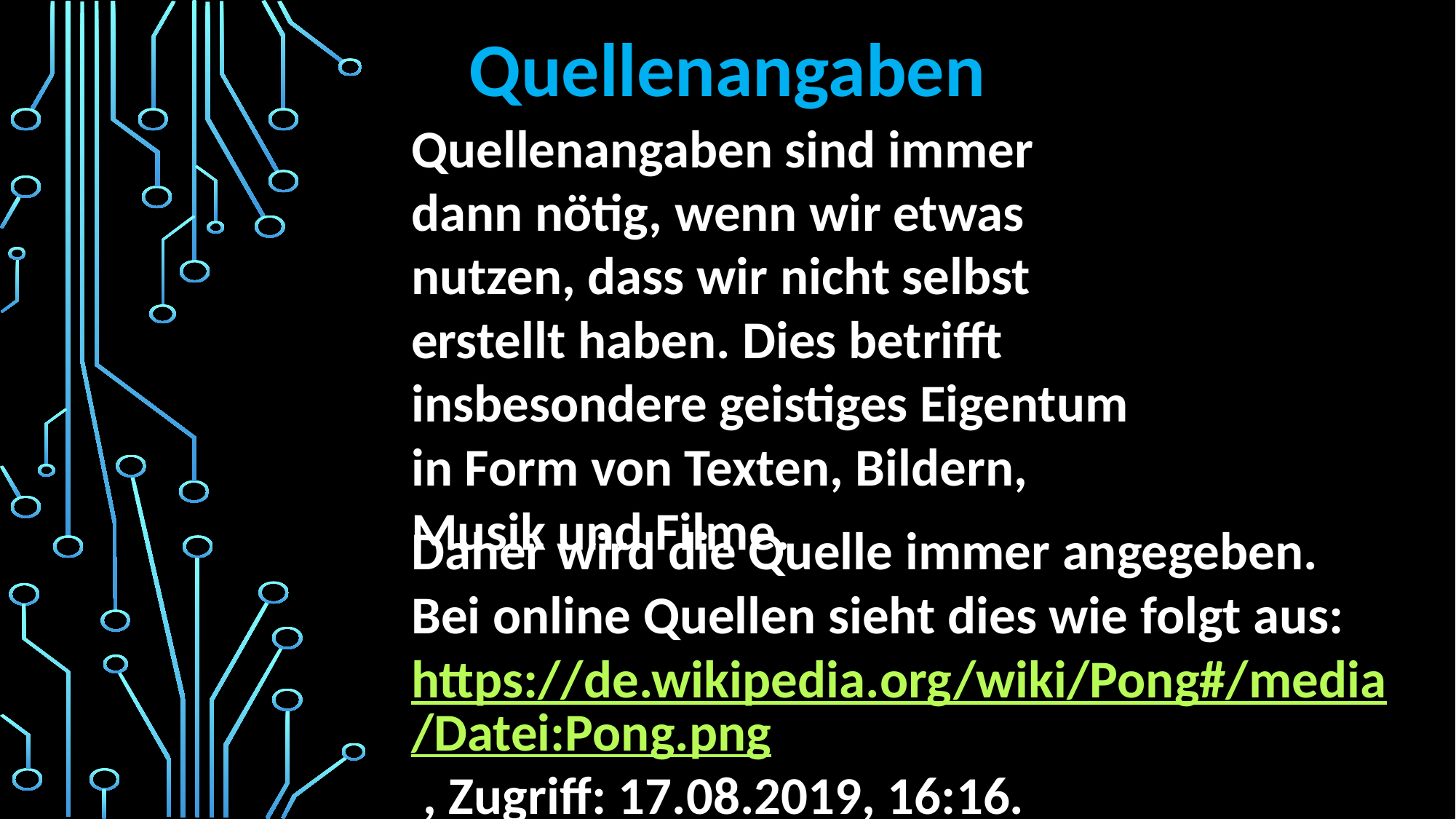

# Quellenangaben
Quellenangaben sind immer dann nötig, wenn wir etwas nutzen, dass wir nicht selbst erstellt haben. Dies betrifft insbesondere geistiges Eigentum in Form von Texten, Bildern, Musik und Filme.
Daher wird die Quelle immer angegeben. Bei online Quellen sieht dies wie folgt aus: https://de.wikipedia.org/wiki/Pong#/media/Datei:Pong.png , Zugriff: 17.08.2019, 16:16.